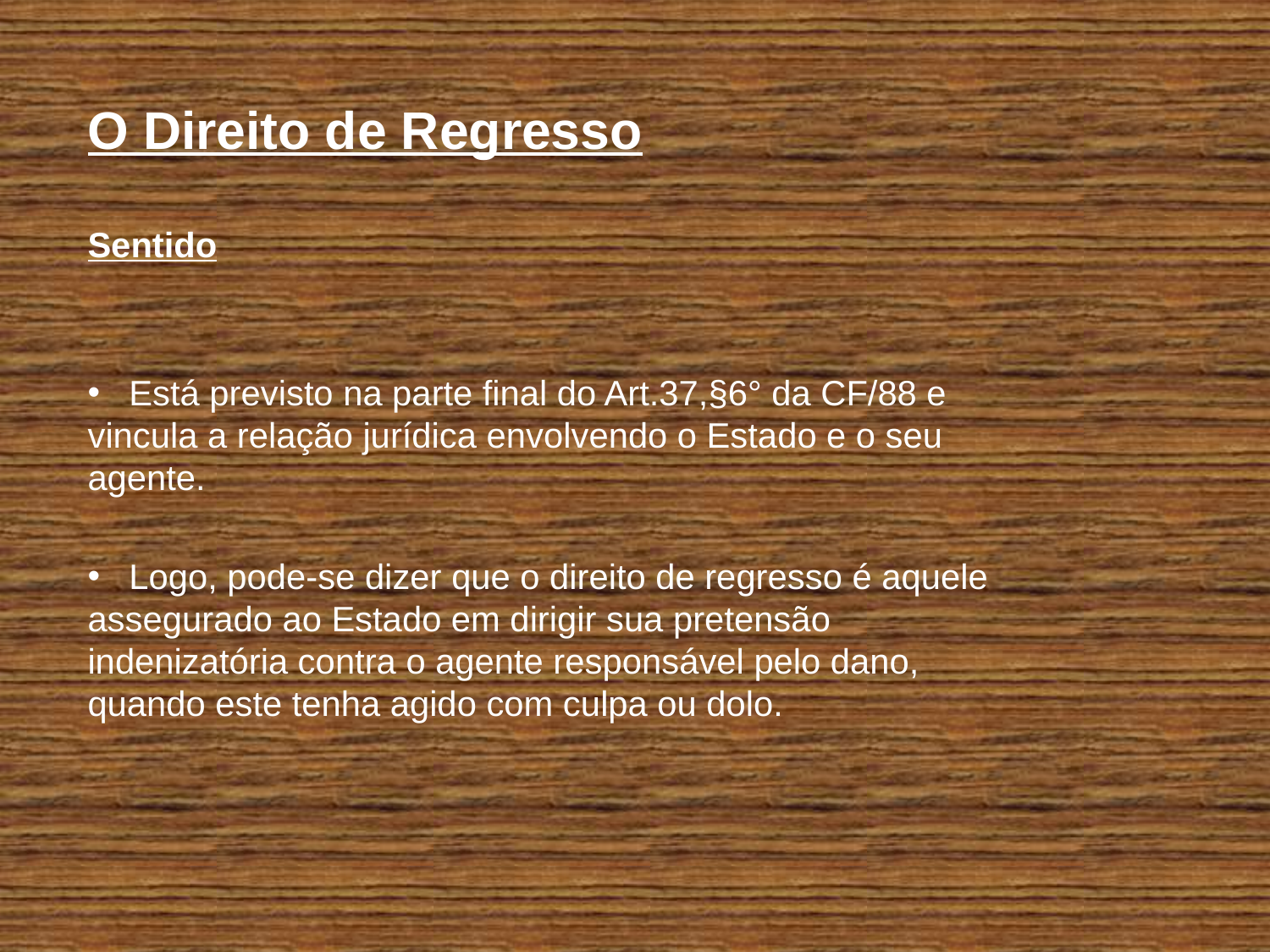

# O Direito de Regresso
Sentido

   Está previsto na parte final do Art.37,§6° da CF/88 e     vincula a relação jurídica envolvendo o Estado e o seu agente.

   Logo, pode-se dizer que o direito de regresso é aquele assegurado ao Estado em dirigir sua pretensão indenizatória contra o agente responsável pelo dano, quando este tenha agido com culpa ou dolo.